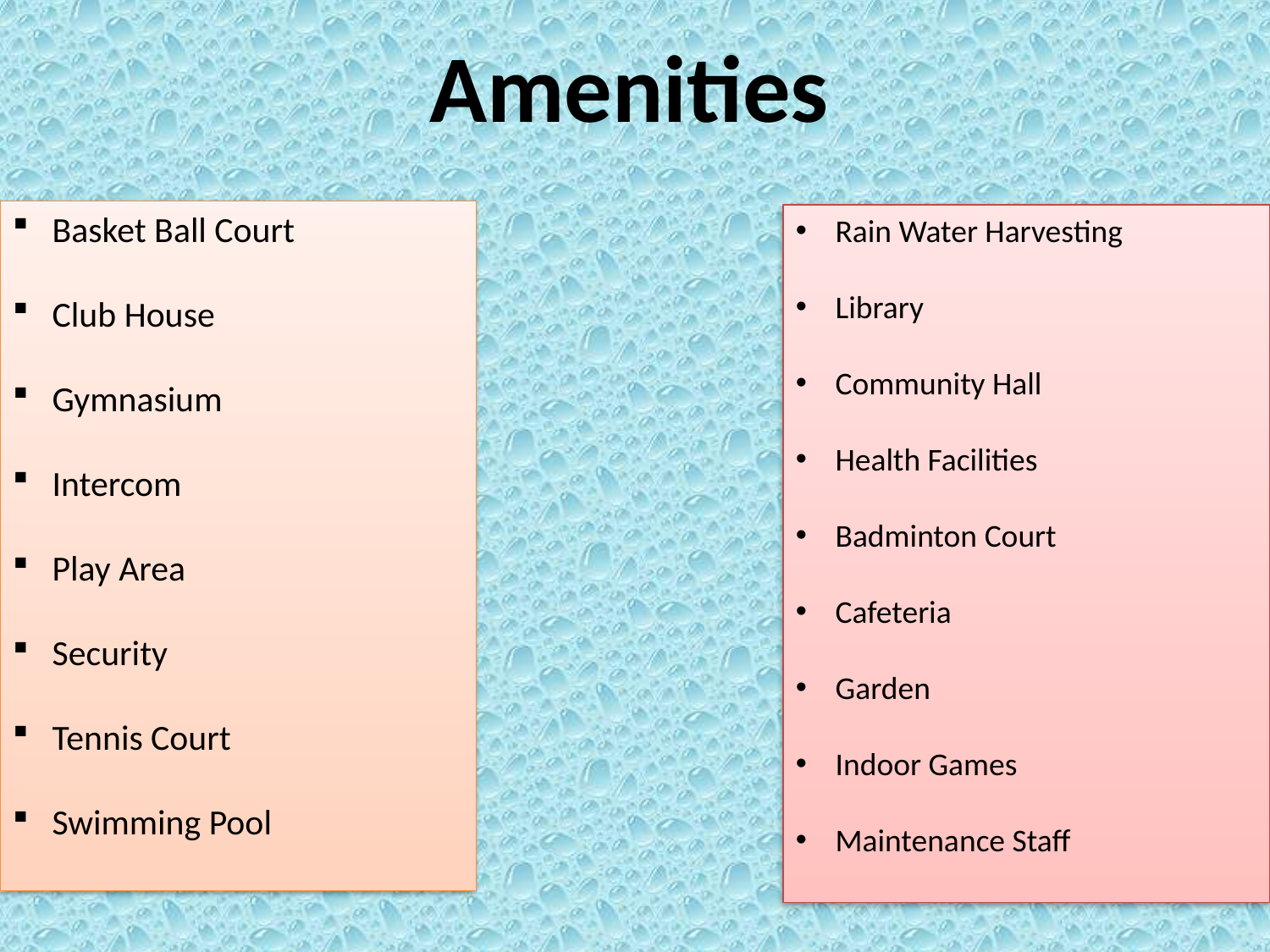

Amenities
Basket Ball Court

Club House

Gymnasium

Intercom

Play Area

Security

Tennis Court

Swimming Pool

Rain Water Harvesting

Library

Community Hall

Health Facilities

Badminton Court

Cafeteria

Garden

Indoor Games

Maintenance Staff